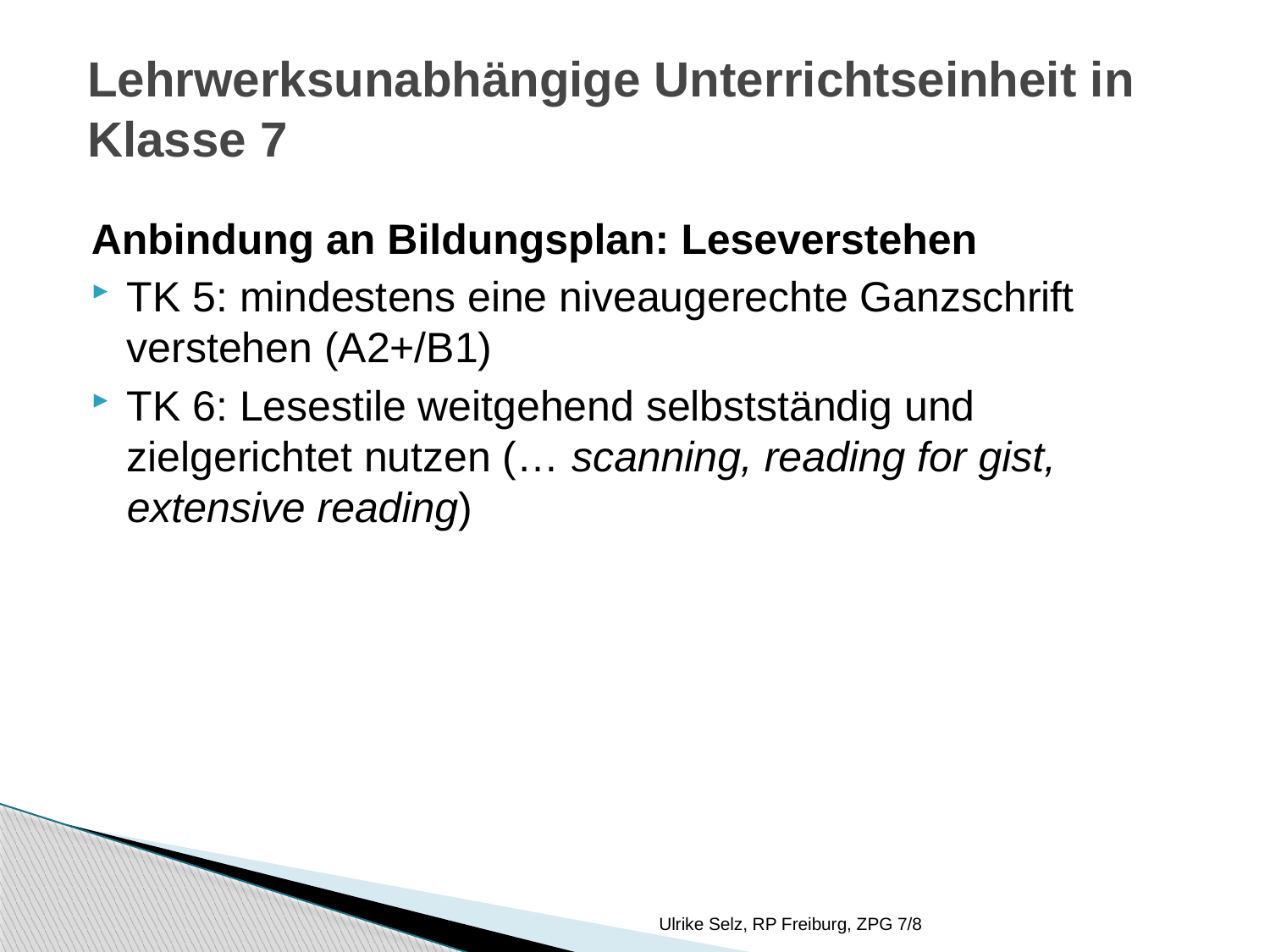

# Lehrwerksunabhängige Unterrichtseinheit in Klasse 7
Anbindung an Bildungsplan: Leseverstehen
TK 5: mindestens eine niveaugerechte Ganzschrift verstehen (A2+/B1)
TK 6: Lesestile weitgehend selbstständig und zielgerichtet nutzen (… scanning, reading for gist, extensive reading)

Ulrike Selz, RP Freiburg, ZPG 7/8